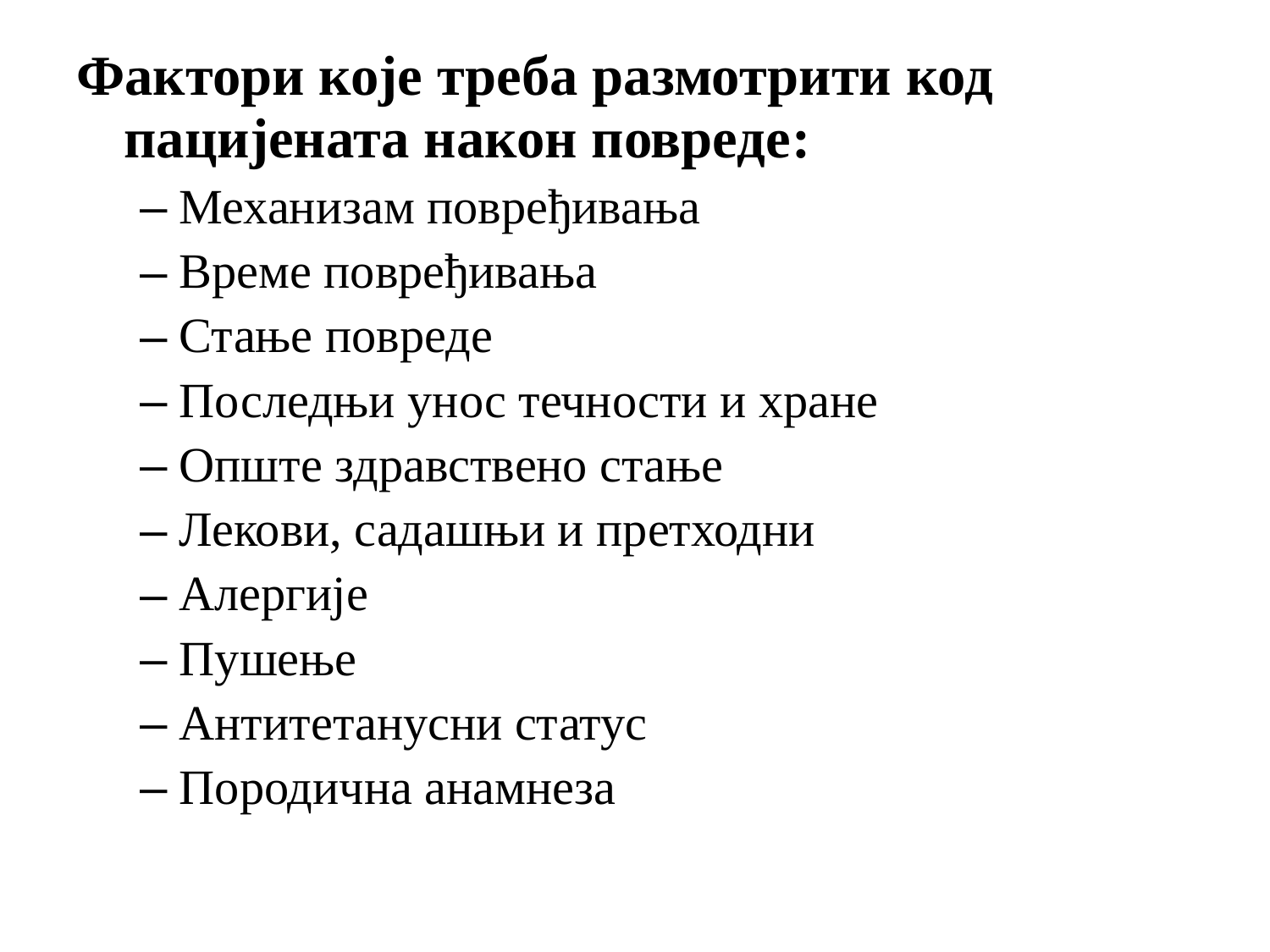

# Фактори које треба размотрити код пацијената након повреде:
Механизам повређивања
Време повређивања
Стање повреде
Последњи унос течности и хране
Опште здравствено стање
Лекови, садашњи и претходни
Алергије
Пушење
Антитетанусни статус
Породична анамнеза